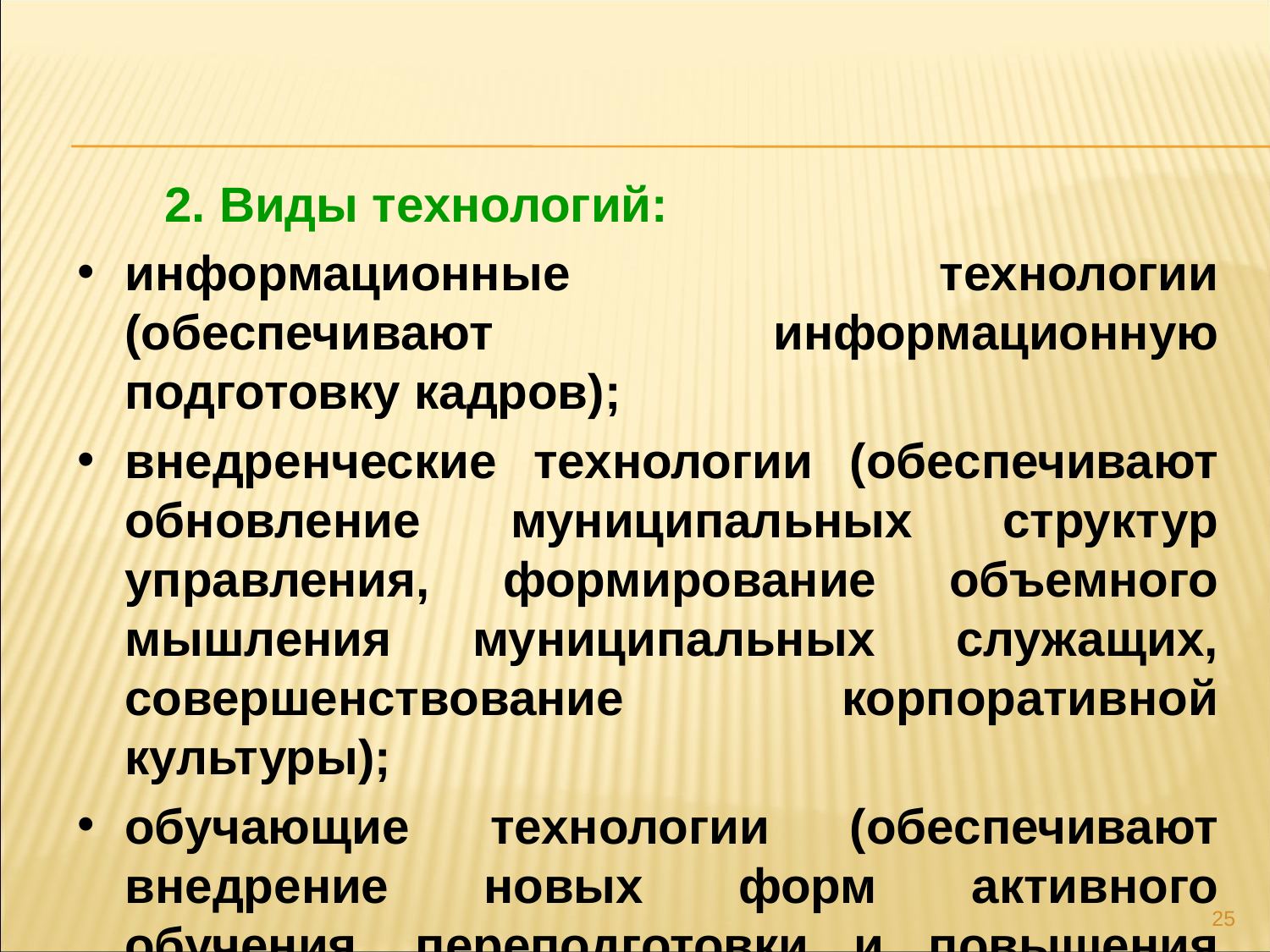

2. Виды технологий:
информационные технологии (обеспечивают информационную подготовку кадров);
внедренческие технологии (обеспечивают обновление муниципальных структур управления, формирование объемного мышления муниципальных служащих, совершенствование корпоративной культуры);
обучающие технологии (обеспечивают внедрение новых форм активного обучения, переподготовки и повышения квалификации).

25